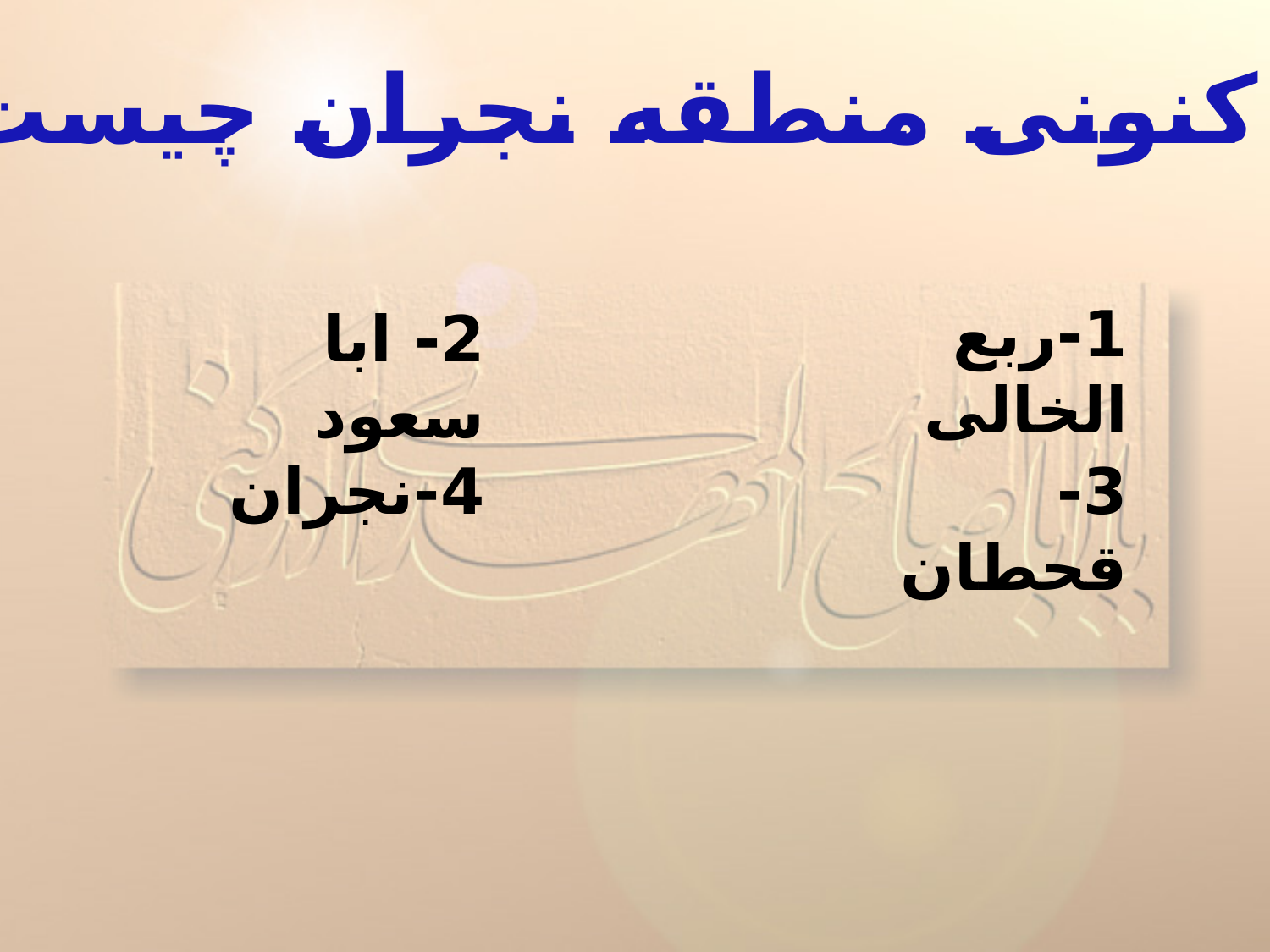

2-نام کنونی منطقه نجران چیست؟
1-ربع الخالی
2- ابا سعود
4-نجران
3-قحطان